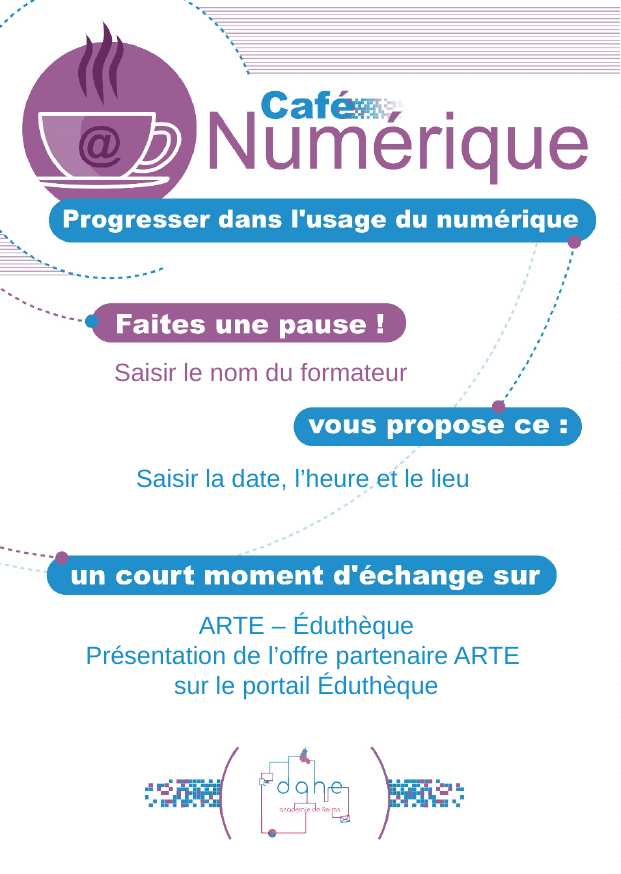

Saisir le nom du formateur
Saisir la date, l’heure et le lieu
ARTE – Éduthèque
Présentation de l’offre partenaire ARTE
sur le portail Éduthèque